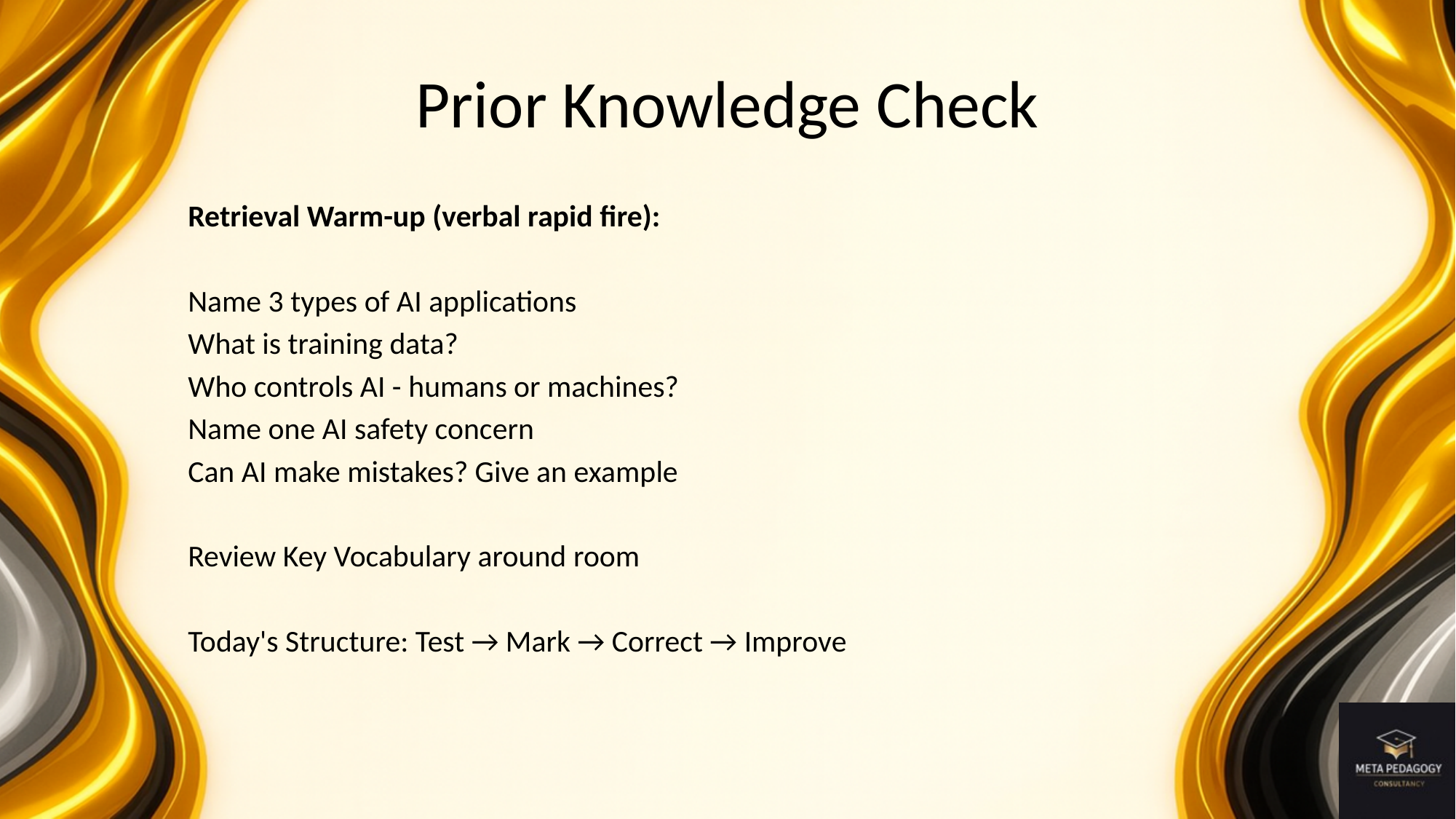

# Prior Knowledge Check
Retrieval Warm-up (verbal rapid fire):

Name 3 types of AI applications
What is training data?
Who controls AI - humans or machines?
Name one AI safety concern
Can AI make mistakes? Give an example

Review Key Vocabulary around room

Today's Structure: Test → Mark → Correct → Improve